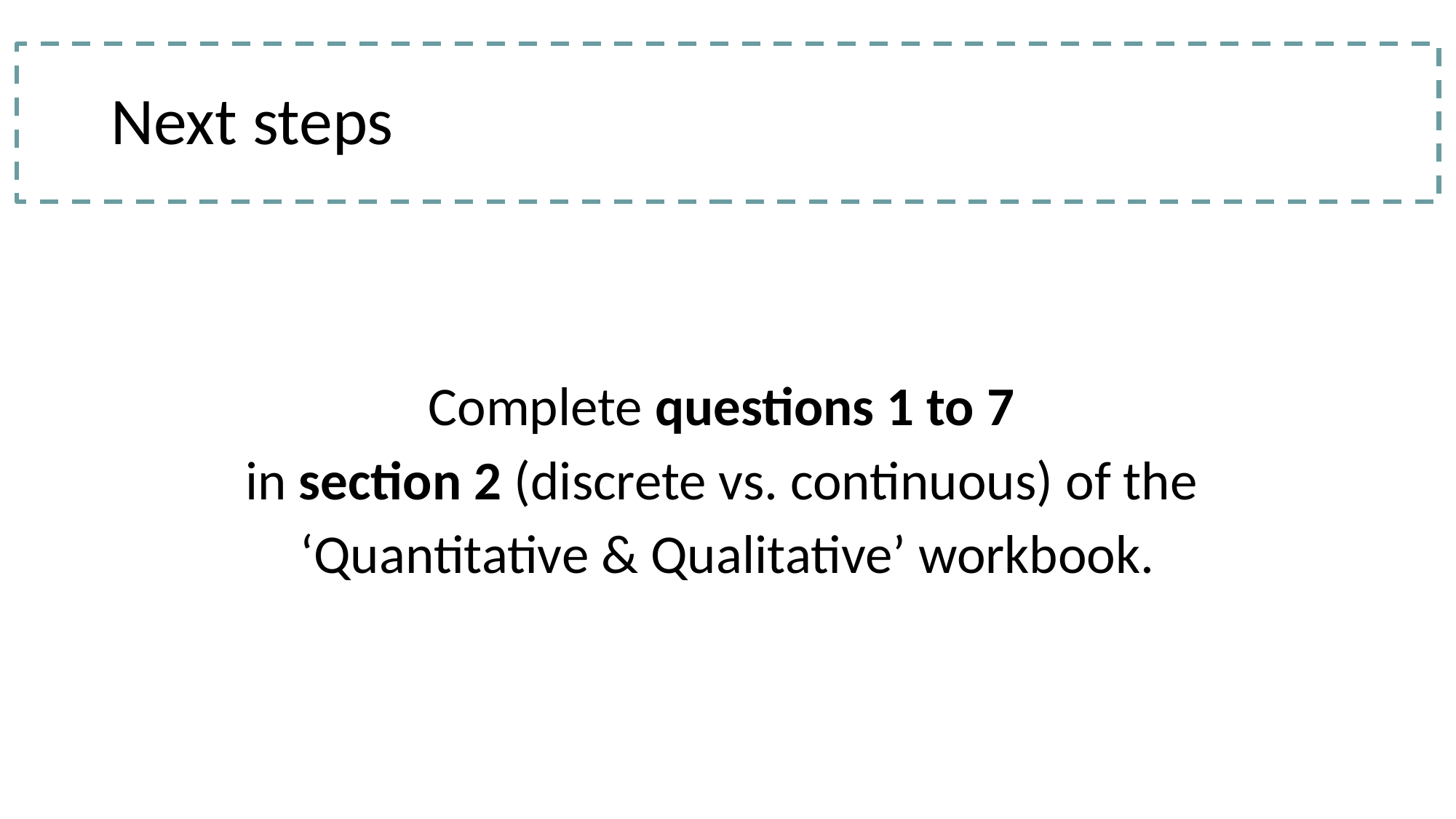

# Next steps

Complete questions 1 to 7
in section 2 (discrete vs. continuous) of the
‘Quantitative & Qualitative’ workbook.